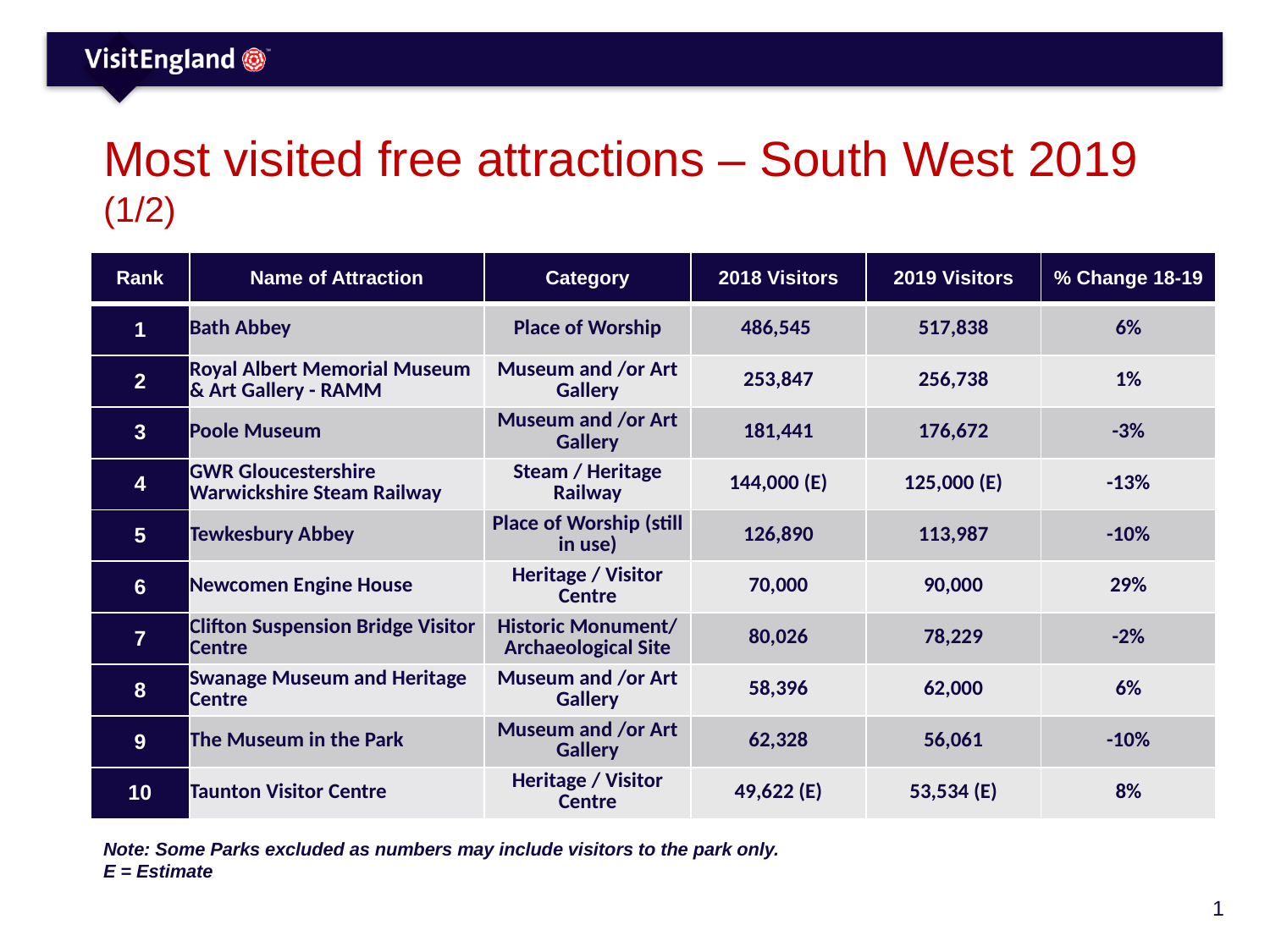

# Most visited free attractions – South West 2019 (1/2)
| Rank | Name of Attraction | Category | 2018 Visitors | 2019 Visitors | % Change 18-19 |
| --- | --- | --- | --- | --- | --- |
| 1 | Bath Abbey | Place of Worship | 486,545 | 517,838 | 6% |
| 2 | Royal Albert Memorial Museum & Art Gallery - RAMM | Museum and /or Art Gallery | 253,847 | 256,738 | 1% |
| 3 | Poole Museum | Museum and /or Art Gallery | 181,441 | 176,672 | -3% |
| 4 | GWR Gloucestershire Warwickshire Steam Railway | Steam / Heritage Railway | 144,000 (E) | 125,000 (E) | -13% |
| 5 | Tewkesbury Abbey | Place of Worship (still in use) | 126,890 | 113,987 | -10% |
| 6 | Newcomen Engine House | Heritage / Visitor Centre | 70,000 | 90,000 | 29% |
| 7 | Clifton Suspension Bridge Visitor Centre | Historic Monument/ Archaeological Site | 80,026 | 78,229 | -2% |
| 8 | Swanage Museum and Heritage Centre | Museum and /or Art Gallery | 58,396 | 62,000 | 6% |
| 9 | The Museum in the Park | Museum and /or Art Gallery | 62,328 | 56,061 | -10% |
| 10 | Taunton Visitor Centre | Heritage / Visitor Centre | 49,622 (E) | 53,534 (E) | 8% |
Note: Some Parks excluded as numbers may include visitors to the park only.
E = Estimate